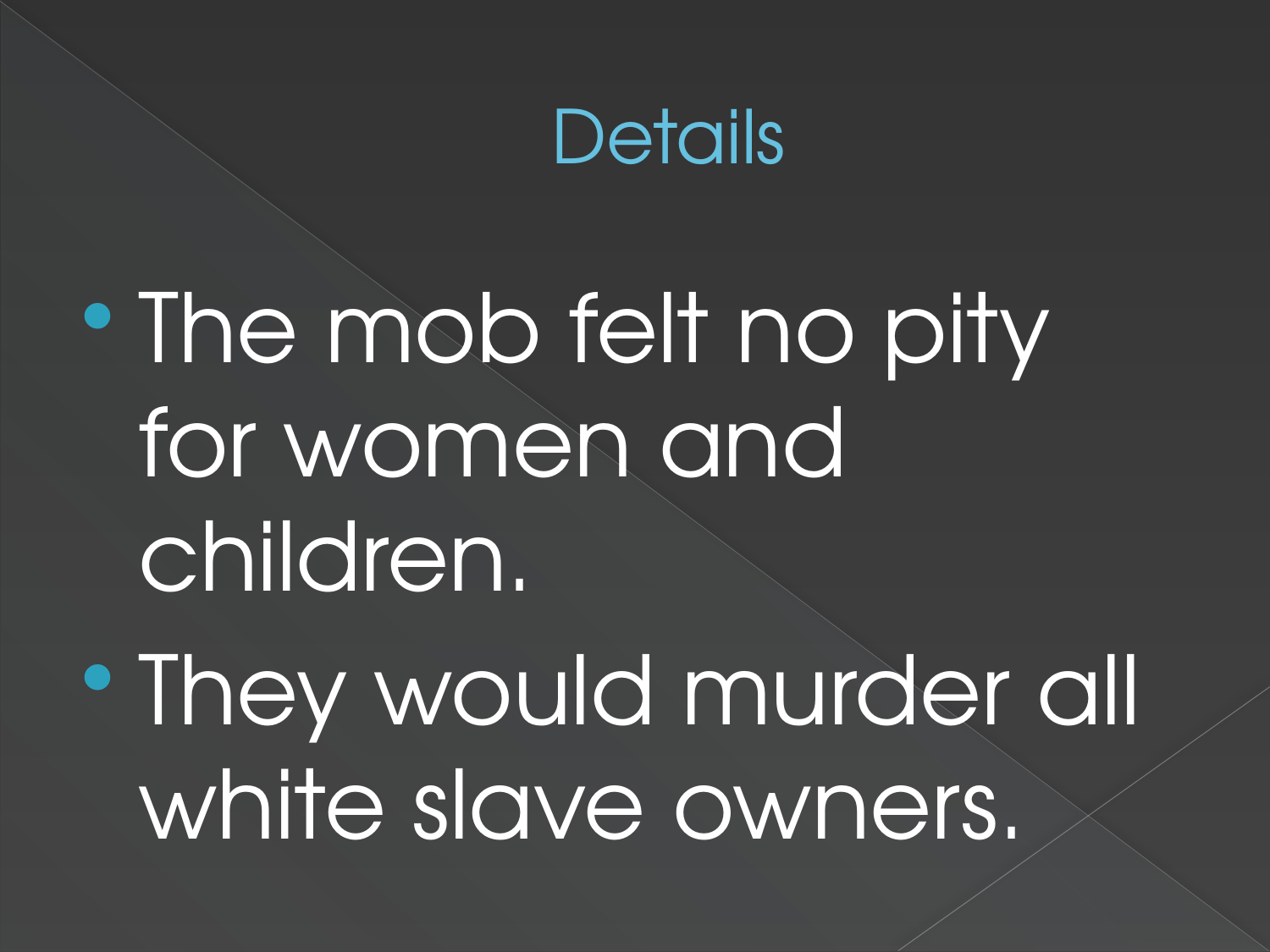

# Details
The mob felt no pity for women and children.
They would murder all white slave owners.